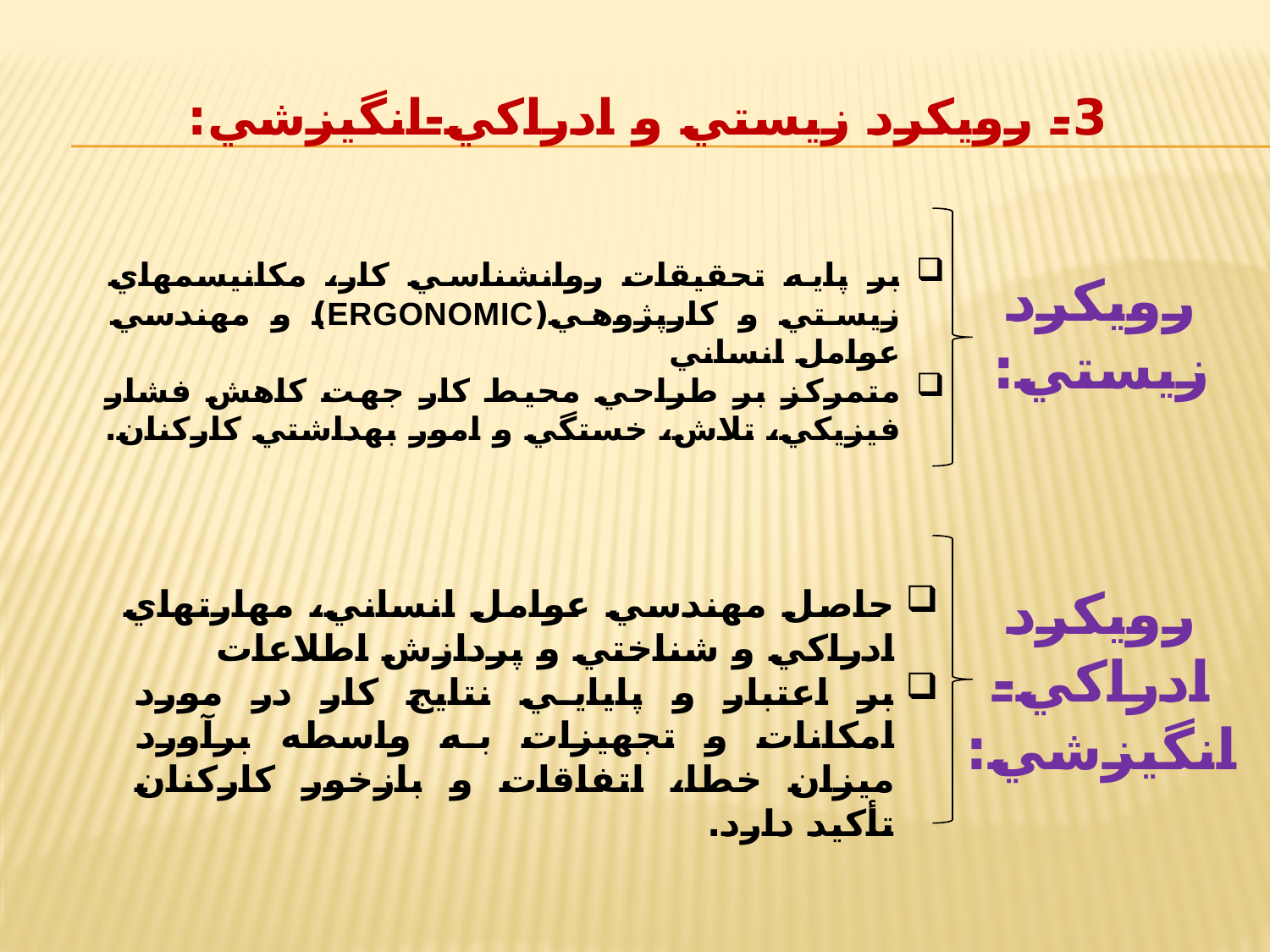

# 3- رويكرد زيستي و ادراكي-انگيزشي:

بر پايه تحقيقات روانشناسي كار، مكانيسمهاي زيستي و كارپژوهي(ergonomic) و مهندسي عوامل انساني
متمركز بر طراحي محيط كار جهت كاهش فشار فيزيكي، تلاش، خستگي و امور بهداشتي كاركنان.

رويكرد زيستي:

حاصل مهندسي عوامل انساني، مهارتهاي ادراكي و شناختي و پردازش اطلاعات
بر اعتبار و پايايي نتايج كار در مورد امكانات و تجهيزات به واسطه برآورد ميزان خطا، اتفاقات و بازخور كاركنان تأكيد دارد.

رويكرد ادراكي-انگيزشي: